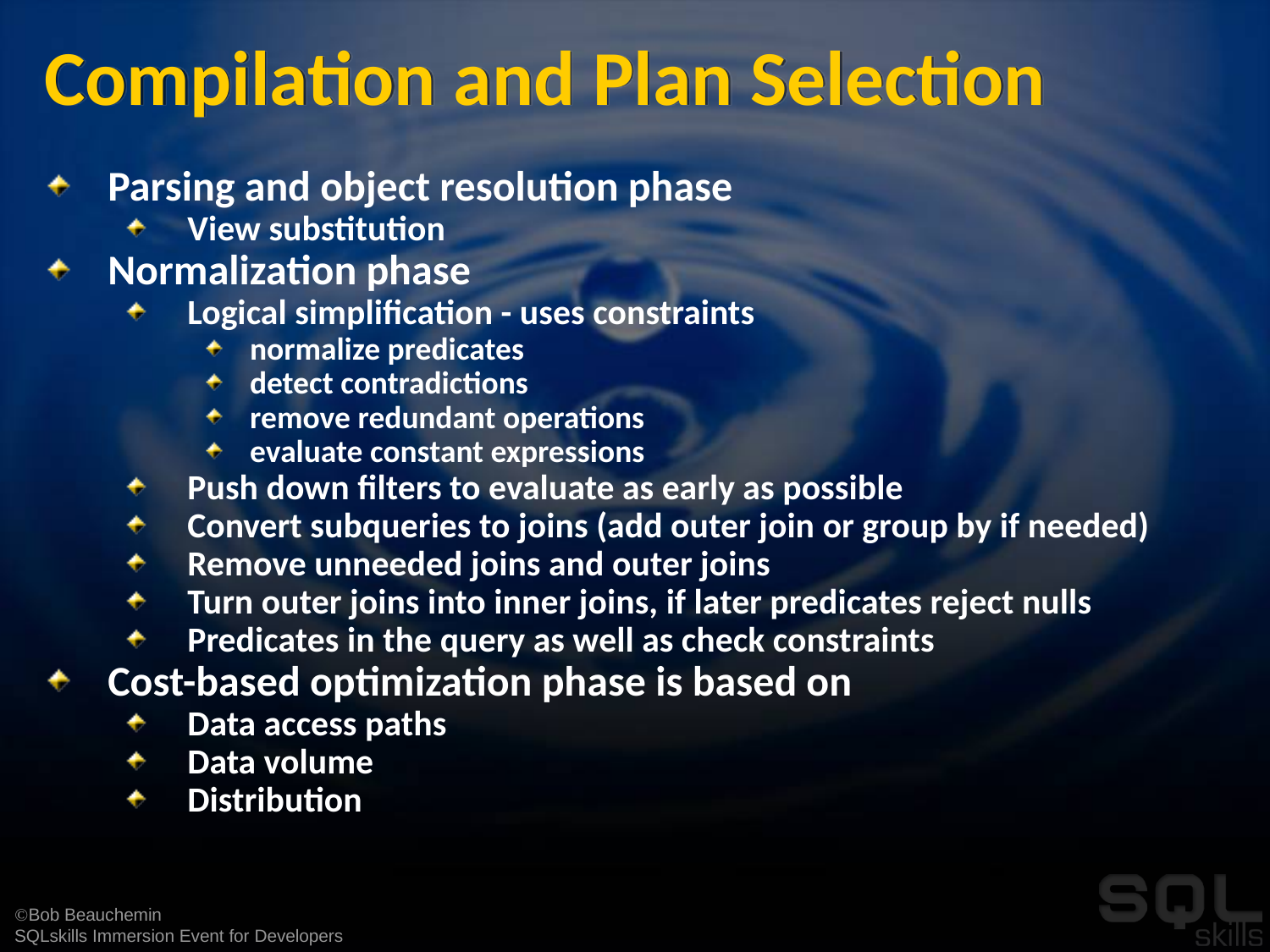

# Compilation and Plan Selection
Parsing and object resolution phase
View substitution
Normalization phase
Logical simplification - uses constraints
normalize predicates
detect contradictions
remove redundant operations
evaluate constant expressions
Push down filters to evaluate as early as possible
Convert subqueries to joins (add outer join or group by if needed)
Remove unneeded joins and outer joins
Turn outer joins into inner joins, if later predicates reject nulls
Predicates in the query as well as check constraints
Cost-based optimization phase is based on
Data access paths
Data volume
Distribution